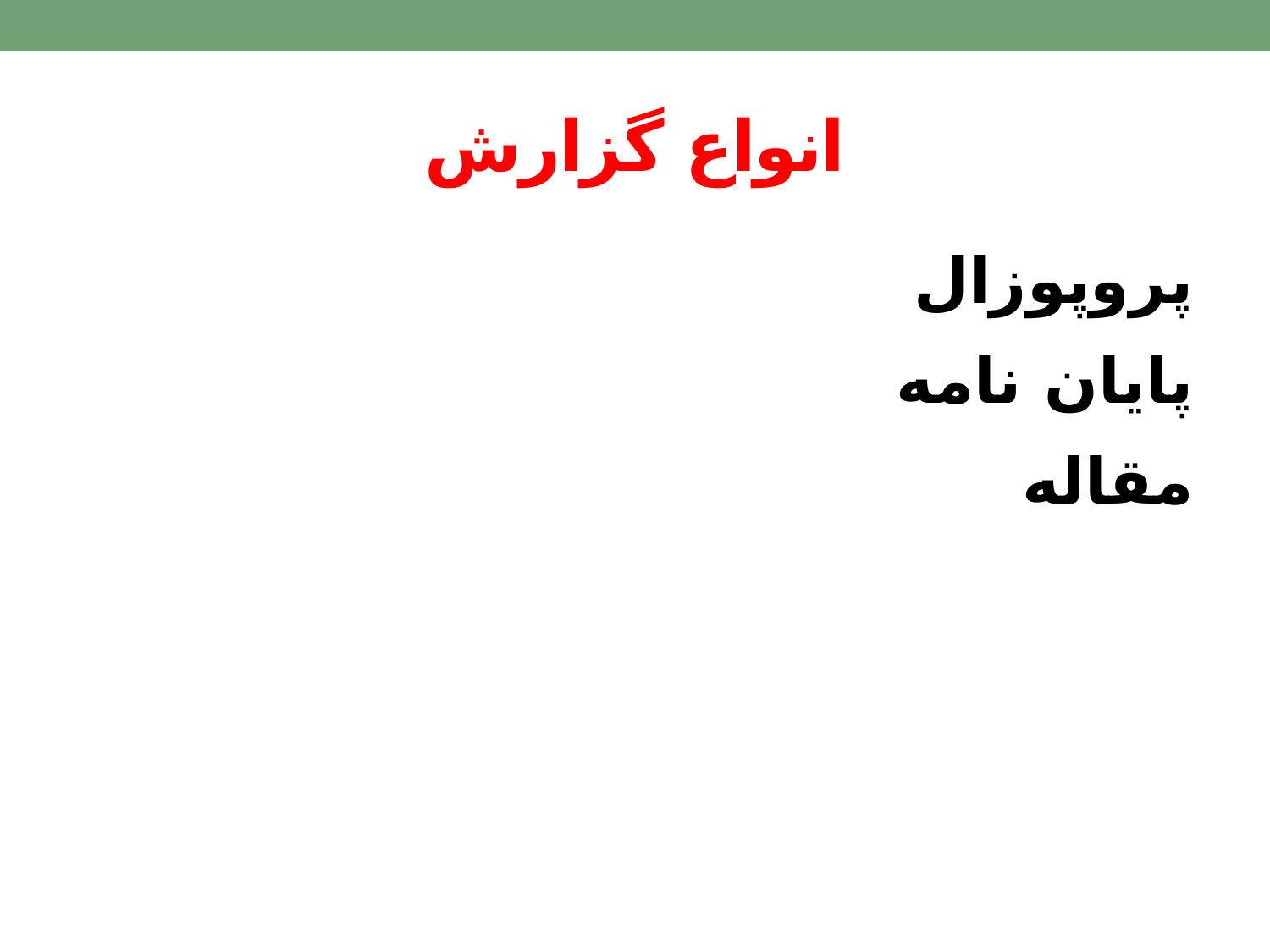

# انواع گزارش
پروپوزال
پايان نامه
مقاله